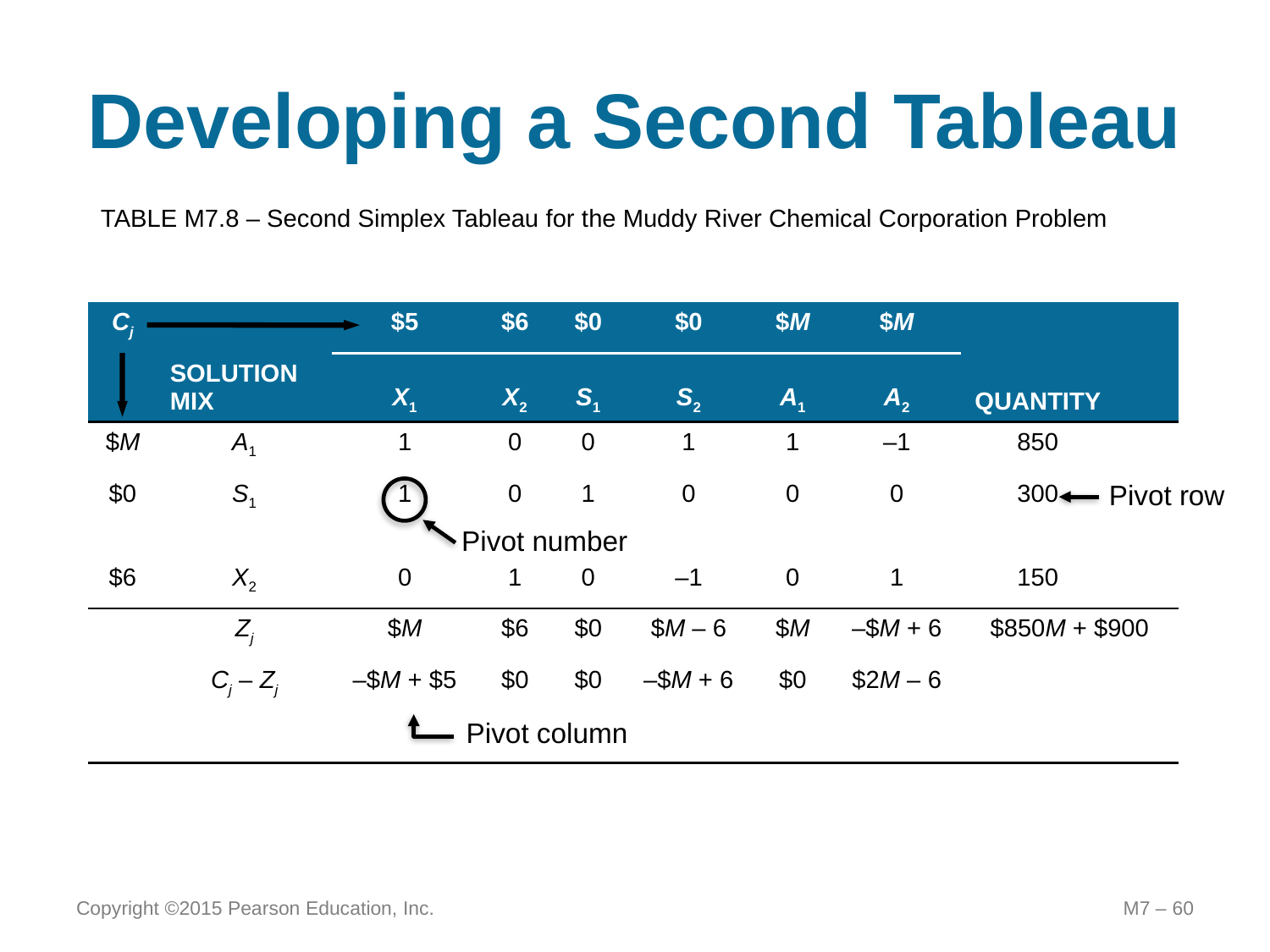

# Developing a Second Tableau
TABLE M7.8 – Second Simplex Tableau for the Muddy River Chemical Corporation Problem
| Cj |  | $5 | $6 | $0 | $0 | $M | $M |  |  |
| --- | --- | --- | --- | --- | --- | --- | --- | --- | --- |
|  | SOLUTION MIX | X1 | X2 | S1 | S2 | A1 | A2 | QUANTITY |  |
| $M | A1 | 1 | 0 | 0 | 1 | 1 | –1 | 850 |  |
| $0 | S1 | 1 | 0 | 1 | 0 | 0 | 0 | 300 |  |
|  |  |  |  |  |  |  |  |  |  |
| $6 | X2 | 0 | 1 | 0 | –1 | 0 | 1 | 150 |  |
|  | Zj | $M | $6 | $0 | $M – 6 | $M | –$M + 6 | $850M + $900 |  |
|  | Cj – Zj | –$M + $5 | $0 | $0 | –$M + 6 | $0 | $2M – 6 |  |  |
|  |  |  |  |  |  |  |  |  |  |

Pivot row

Pivot number

Pivot column

Copyright ©2015 Pearson Education, Inc.
M7 – 60